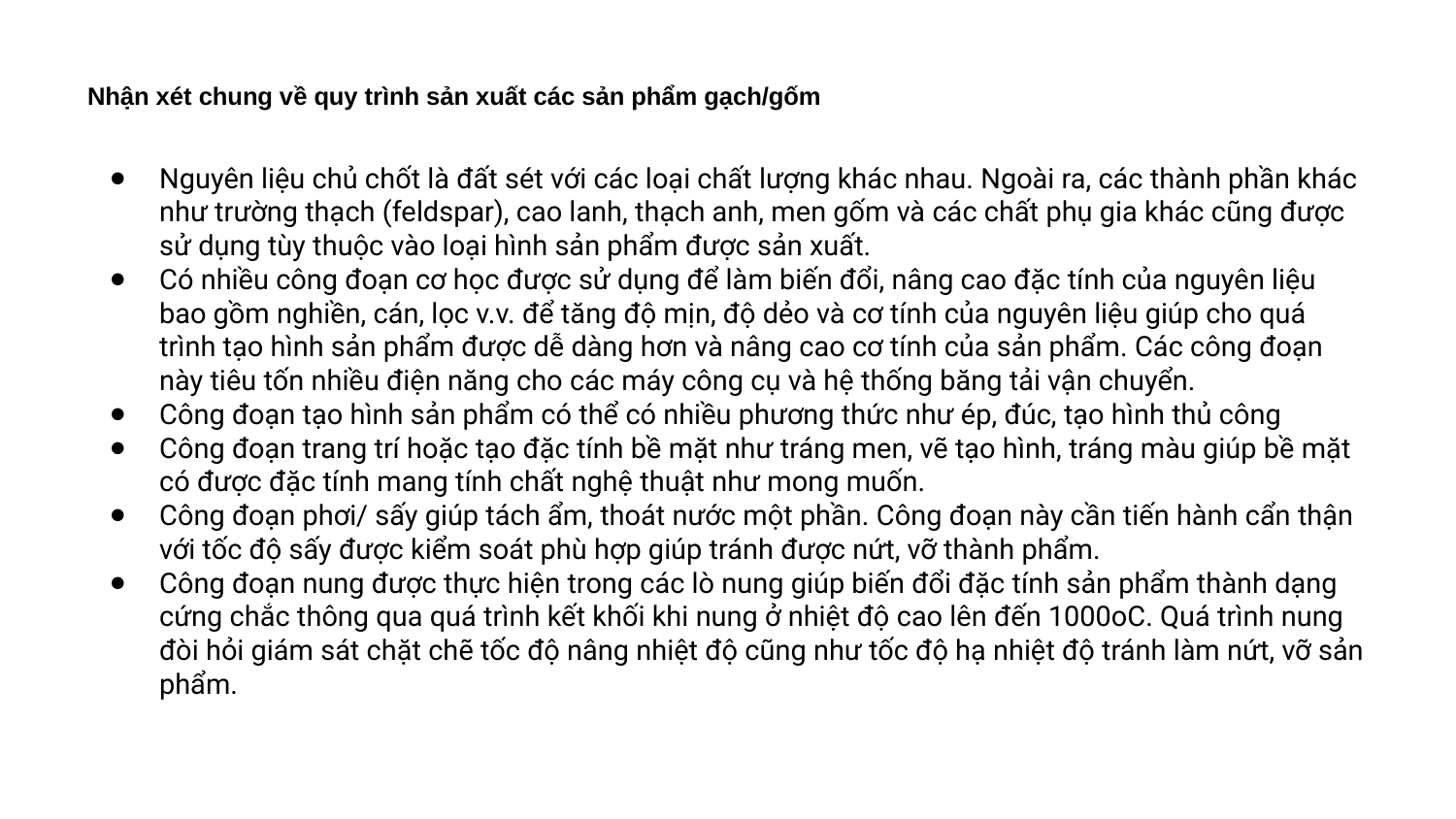

# Nhận xét chung về quy trình sản xuất các sản phẩm gạch/gốm
Nguyên liệu chủ chốt là đất sét với các loại chất lượng khác nhau. Ngoài ra, các thành phần khác như trường thạch (feldspar), cao lanh, thạch anh, men gốm và các chất phụ gia khác cũng được sử dụng tùy thuộc vào loại hình sản phẩm được sản xuất.
Có nhiều công đoạn cơ học được sử dụng để làm biến đổi, nâng cao đặc tính của nguyên liệu bao gồm nghiền, cán, lọc v.v. để tăng độ mịn, độ dẻo và cơ tính của nguyên liệu giúp cho quá trình tạo hình sản phẩm được dễ dàng hơn và nâng cao cơ tính của sản phẩm. Các công đoạn này tiêu tốn nhiều điện năng cho các máy công cụ và hệ thống băng tải vận chuyển.
Công đoạn tạo hình sản phẩm có thể có nhiều phương thức như ép, đúc, tạo hình thủ công
Công đoạn trang trí hoặc tạo đặc tính bề mặt như tráng men, vẽ tạo hình, tráng màu giúp bề mặt có được đặc tính mang tính chất nghệ thuật như mong muốn.
Công đoạn phơi/ sấy giúp tách ẩm, thoát nước một phần. Công đoạn này cần tiến hành cẩn thận với tốc độ sấy được kiểm soát phù hợp giúp tránh được nứt, vỡ thành phẩm.
Công đoạn nung được thực hiện trong các lò nung giúp biến đổi đặc tính sản phẩm thành dạng cứng chắc thông qua quá trình kết khối khi nung ở nhiệt độ cao lên đến 1000oC. Quá trình nung đòi hỏi giám sát chặt chẽ tốc độ nâng nhiệt độ cũng như tốc độ hạ nhiệt độ tránh làm nứt, vỡ sản phẩm.